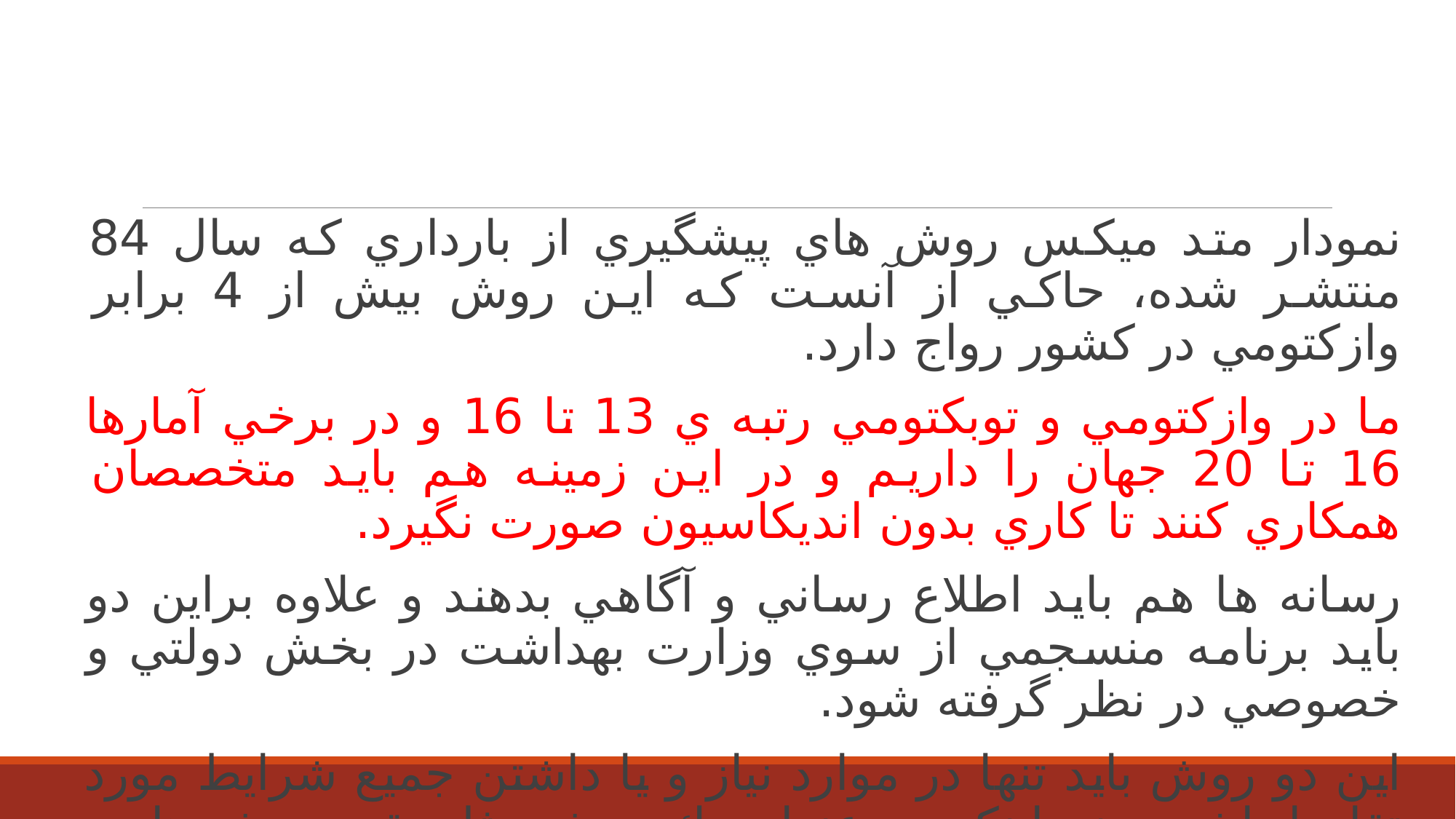

نمودار متد ميكس روش هاي پيشگيري از بارداري كه سال 84 منتشر شده، حاكي از آنست كه اين روش بيش از 4 برابر وازكتومي در كشور رواج دارد.
ما در وازكتومي و توبكتومي رتبه ي 13 تا 16 و در برخي آمارها 16 تا 20 جهان را داريم و در اين زمينه هم بايد متخصصان همكاري كنند تا كاري بدون انديكاسيون صورت نگيرد.
رسانه ها هم بايد اطلاع رساني و آگاهي بدهند و علاوه براين دو بايد برنامه منسجمي از سوي وزارت بهداشت در بخش دولتي و خصوصي در نظر گرفته شود.
اين دو روش باید تنها در موارد نياز و يا داشتن جميع شرايط مورد تقاضا باشد و نه اينكه به عنوان يك روش مثل بقيه روش ها در سيكل عمومي و خصوصي و بسته هاي خدماتي موجود بود و مورد درخواست و يا تقاضا باشد.